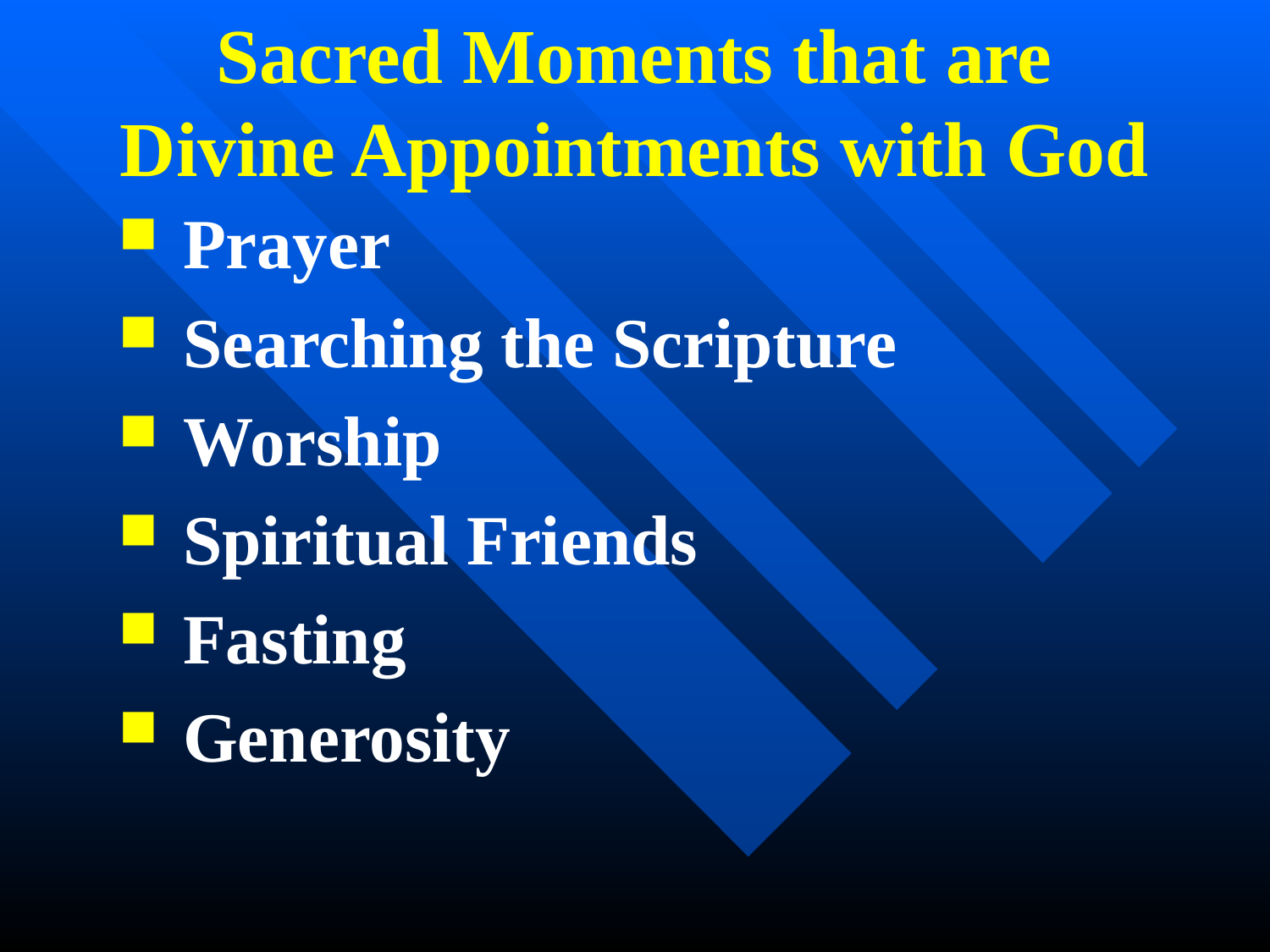

Sacred Moments that are
Divine Appointments with God
Prayer
Searching the Scripture
Worship
Spiritual Friends
Fasting
Generosity